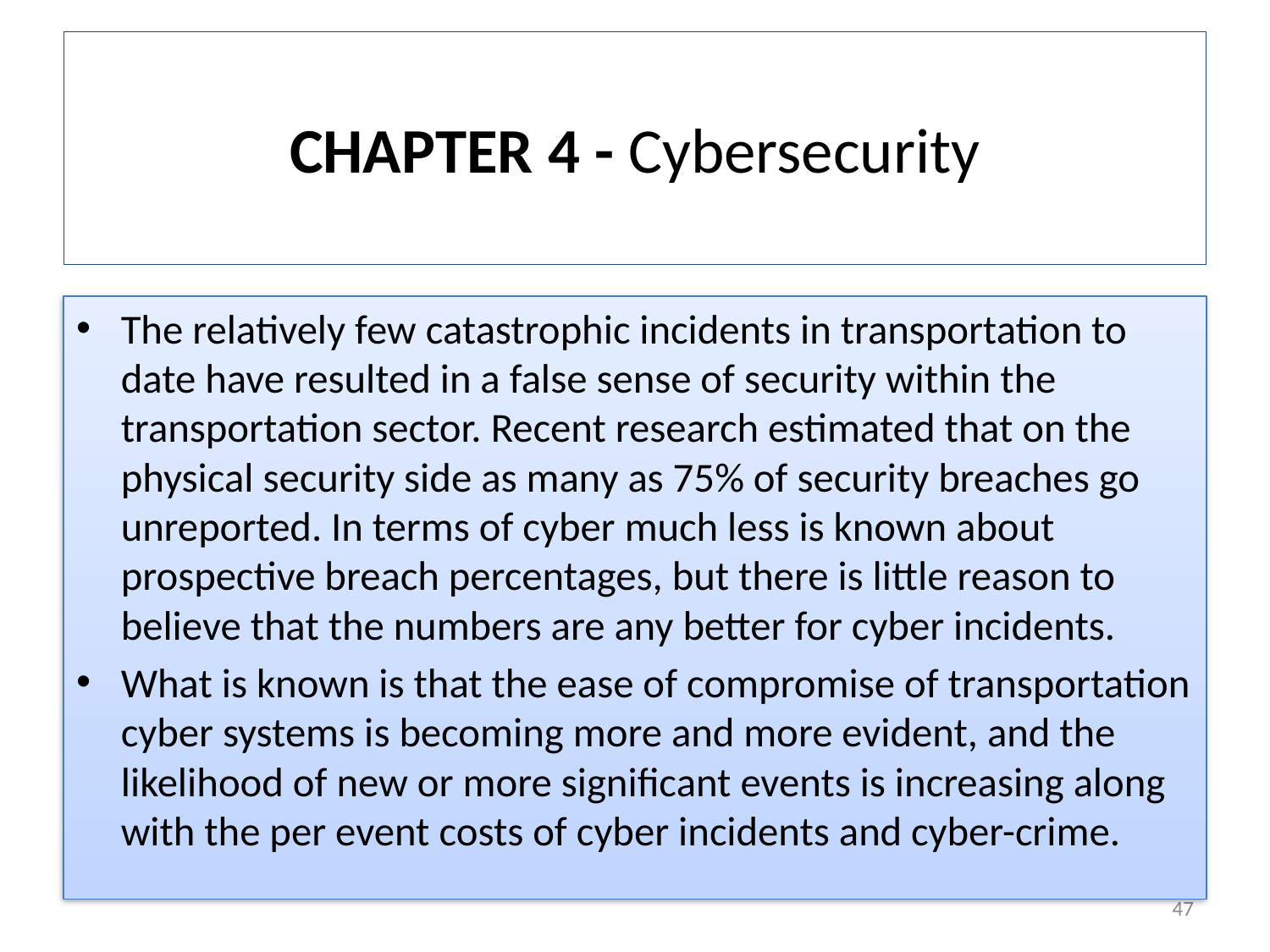

# CHAPTER 4 - Cybersecurity
The relatively few catastrophic incidents in transportation to date have resulted in a false sense of security within the transportation sector. Recent research estimated that on the physical security side as many as 75% of security breaches go unreported. In terms of cyber much less is known about prospective breach percentages, but there is little reason to believe that the numbers are any better for cyber incidents.
What is known is that the ease of compromise of transportation cyber systems is becoming more and more evident, and the likelihood of new or more significant events is increasing along with the per event costs of cyber incidents and cyber-crime.

47